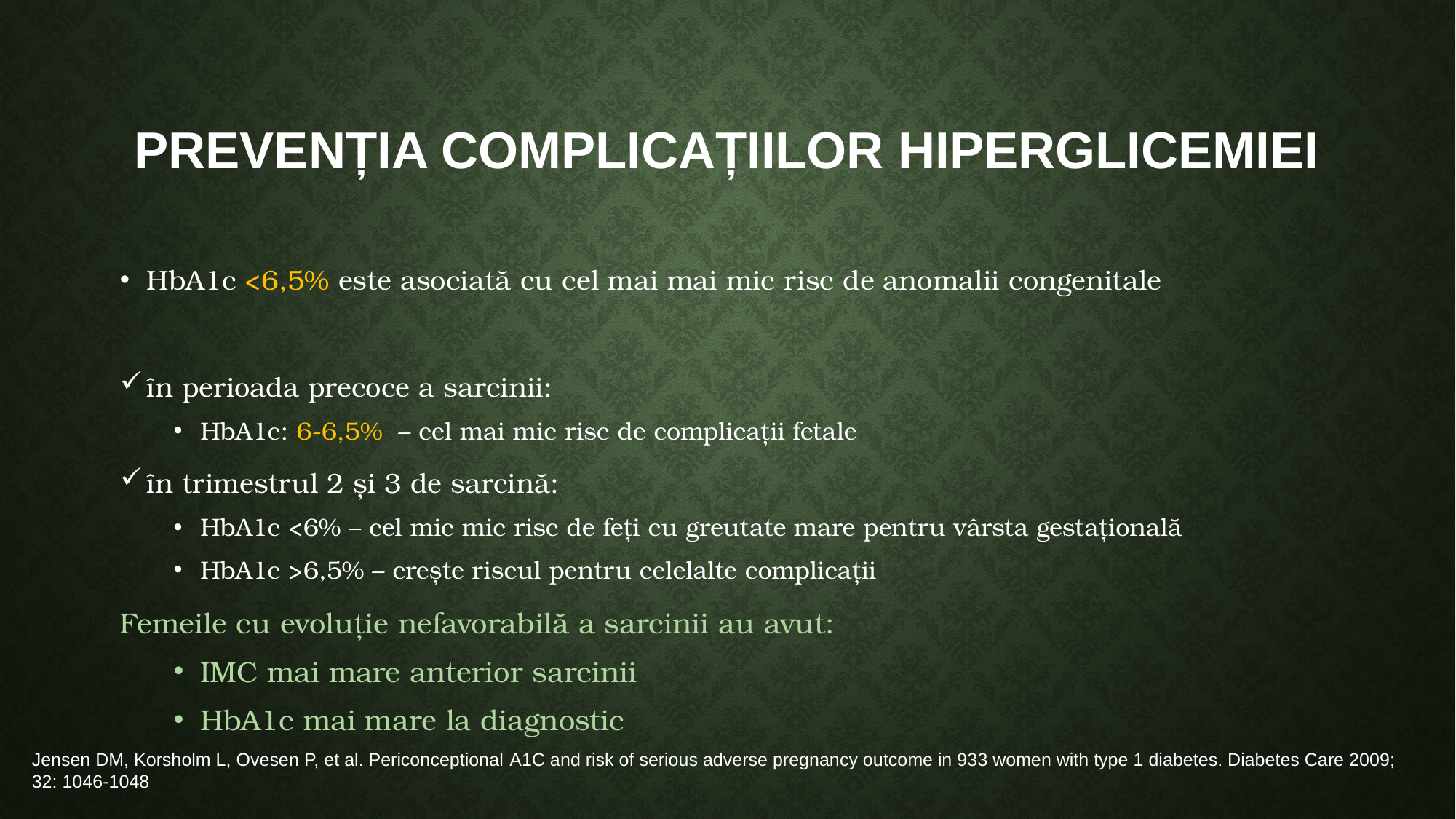

# Prevenția complicațiilor hiperglicemiei
HbA1c <6,5% este asociată cu cel mai mai mic risc de anomalii congenitale

în perioada precoce a sarcinii:
HbA1c: 6-6,5%  – cel mai mic risc de complicații fetale
în trimestrul 2 și 3 de sarcină:
HbA1c <6% – cel mic mic risc de feți cu greutate mare pentru vârsta gestațională
HbA1c >6,5% – crește riscul pentru celelalte complicații
Femeile cu evoluție nefavorabilă a sarcinii au avut:
IMC mai mare anterior sarcinii
HbA1c mai mare la diagnostic

Jensen DM, Korsholm L, Ovesen P, et al. Periconceptional A1C and risk of serious adverse pregnancy outcome in 933 women with type 1 diabetes. Diabetes Care 2009; 32: 1046-1048